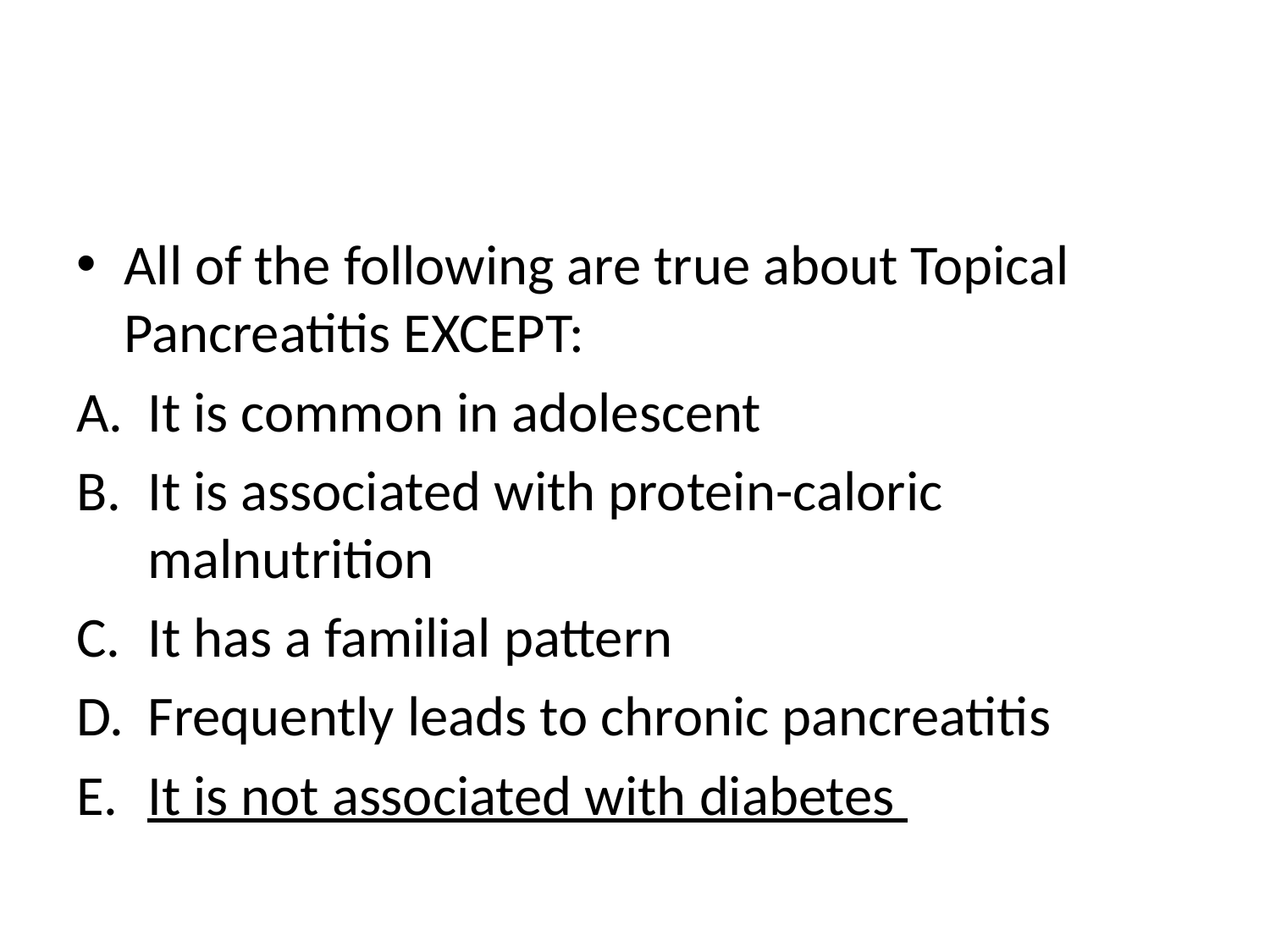

#
All of the following are true about Topical Pancreatitis EXCEPT:
It is common in adolescent
It is associated with protein-caloric malnutrition
It has a familial pattern
Frequently leads to chronic pancreatitis
It is not associated with diabetes